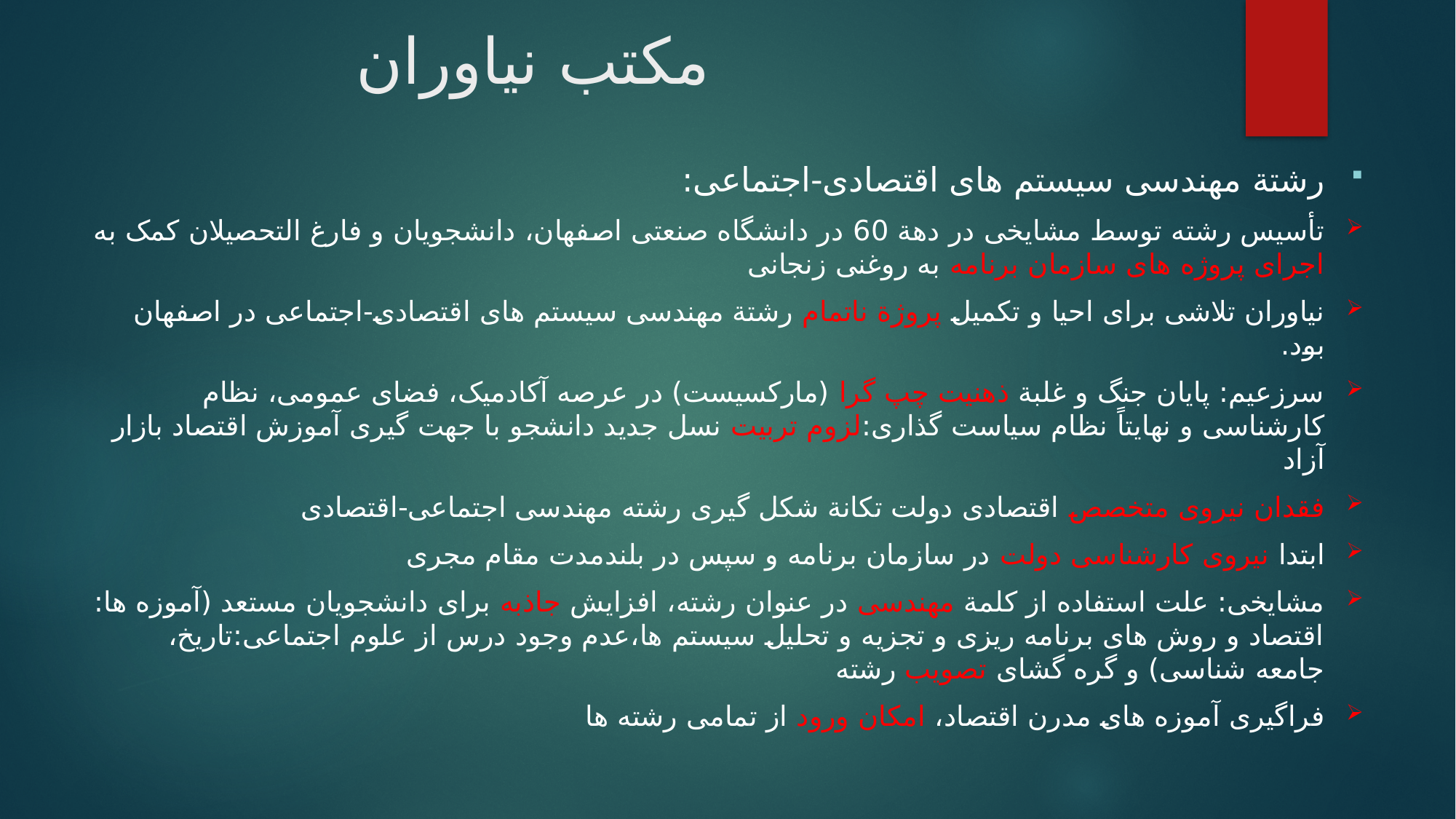

# مکتب نیاوران
رشتة مهندسی سیستم های اقتصادی-اجتماعی:
تأسیس رشته توسط مشایخی در دهة 60 در دانشگاه صنعتی اصفهان، دانشجویان و فارغ التحصیلان کمک به اجرای پروژه های سازمان برنامه به روغنی زنجانی
نیاوران تلاشی برای احیا و تکمیل پروژة ناتمام رشتة مهندسی سیستم های اقتصادی-اجتماعی در اصفهان بود.
سرزعیم: پایان جنگ و غلبة ذهنیت چپ گرا (مارکسیست) در عرصه آکادمیک، فضای عمومی، نظام کارشناسی و نهایتاً نظام سیاست گذاری:لزوم تربیت نسل جدید دانشجو با جهت گیری آموزش اقتصاد بازار آزاد
فقدان نیروی متخصص اقتصادی دولت تکانة شکل گیری رشته مهندسی اجتماعی-اقتصادی
ابتدا نیروی کارشناسی دولت در سازمان برنامه و سپس در بلندمدت مقام مجری
مشایخی: علت استفاده از کلمة مهندسی در عنوان رشته، افزایش جاذبه برای دانشجویان مستعد (آموزه ها: اقتصاد و روش های برنامه ریزی و تجزیه و تحلیل سیستم ها،عدم وجود درس از علوم اجتماعی:تاریخ، جامعه شناسی) و گره گشای تصویب رشته
فراگیری آموزه های مدرن اقتصاد، امکان ورود از تمامی رشته ها